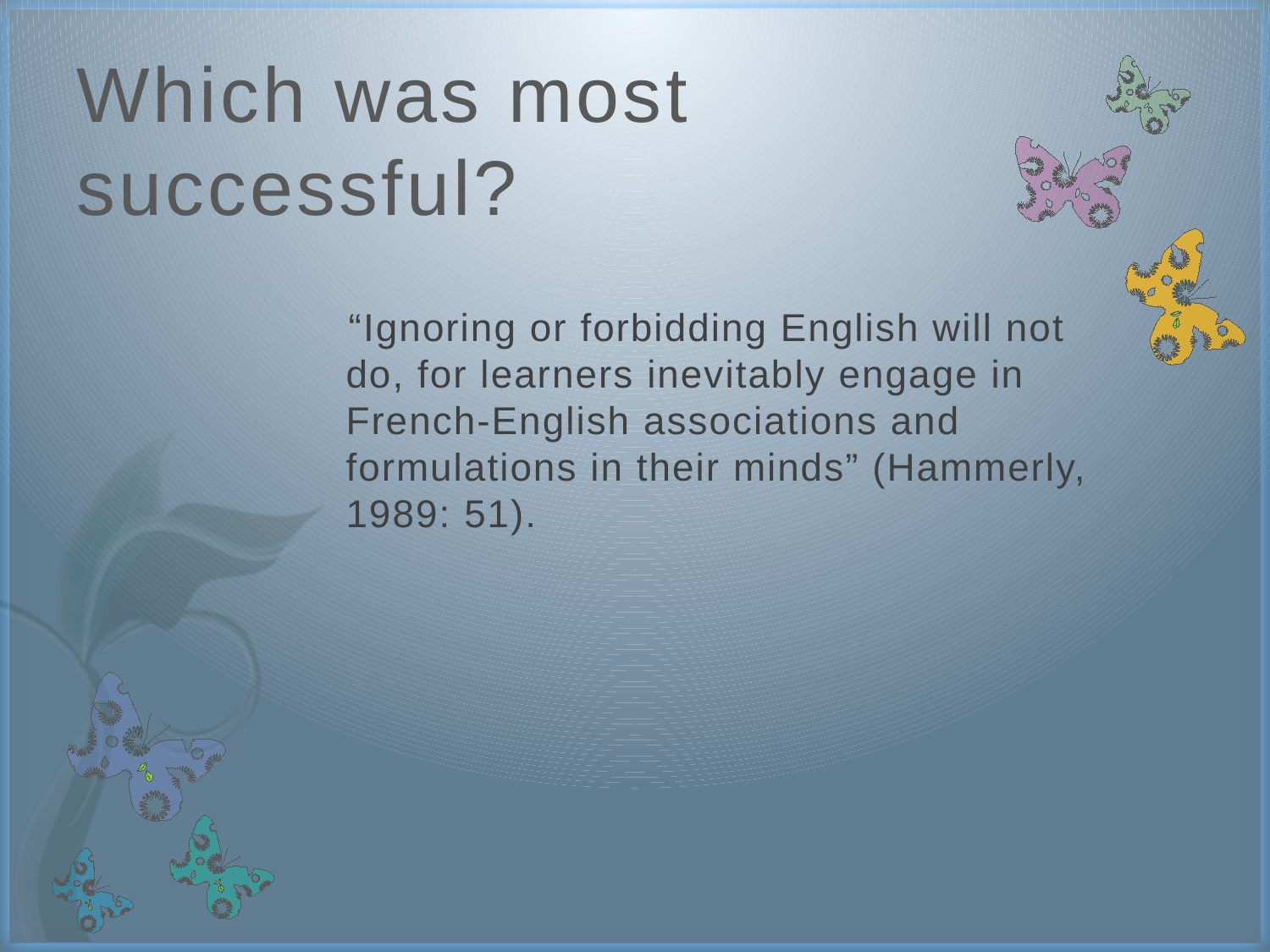

# Which was most successful?
    “Ignoring or forbidding English will not do, for learners inevitably engage in French-English associations and formulations in their minds” (Hammerly, 1989: 51).